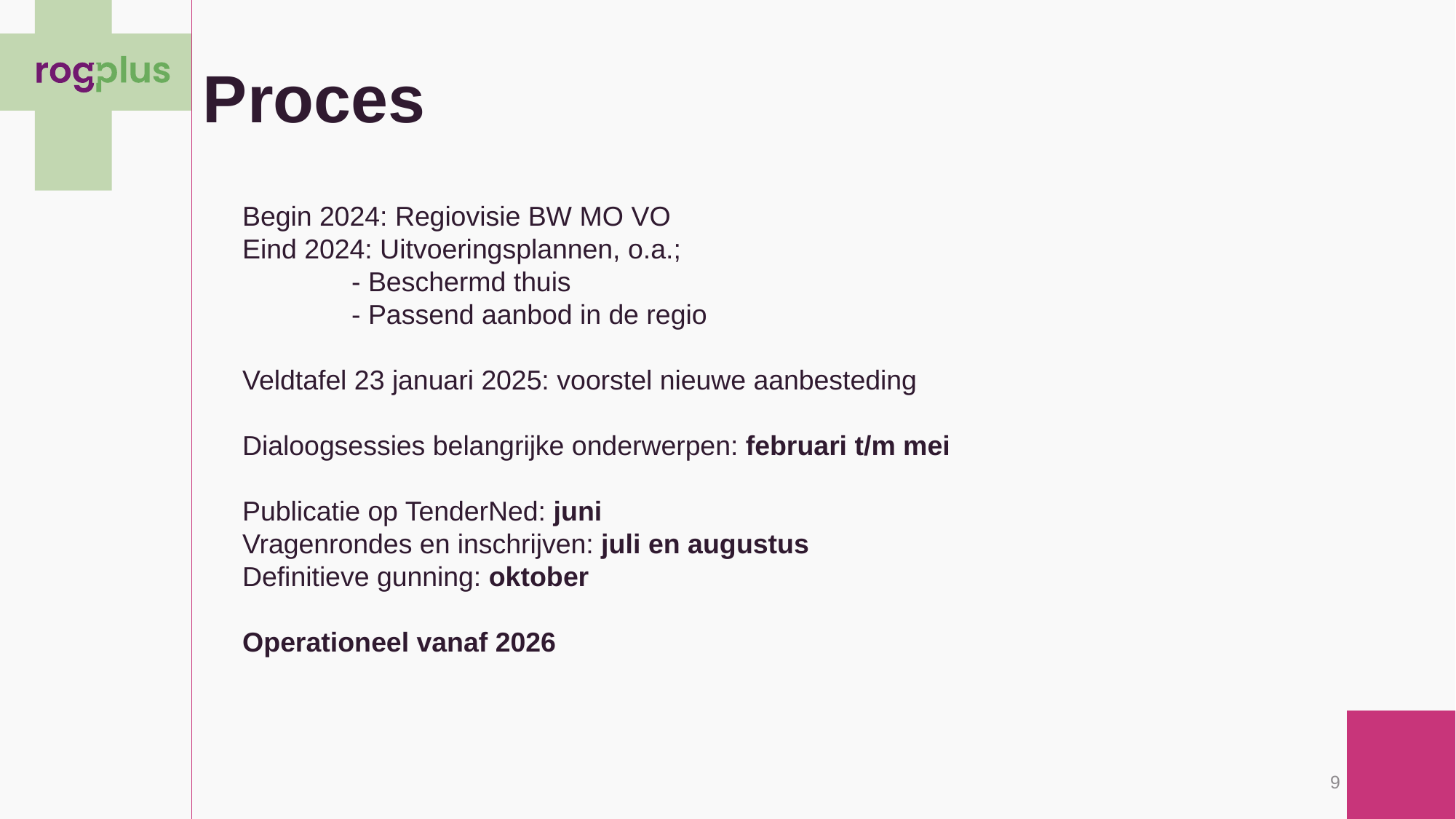

# Proces

Begin 2024: Regiovisie BW MO VO
Eind 2024: Uitvoeringsplannen, o.a.;
	- Beschermd thuis
	- Passend aanbod in de regio

Veldtafel 23 januari 2025: voorstel nieuwe aanbesteding

Dialoogsessies belangrijke onderwerpen: februari t/m mei

Publicatie op TenderNed: juni
Vragenrondes en inschrijven: juli en augustus
Definitieve gunning: oktober

Operationeel vanaf 2026

9